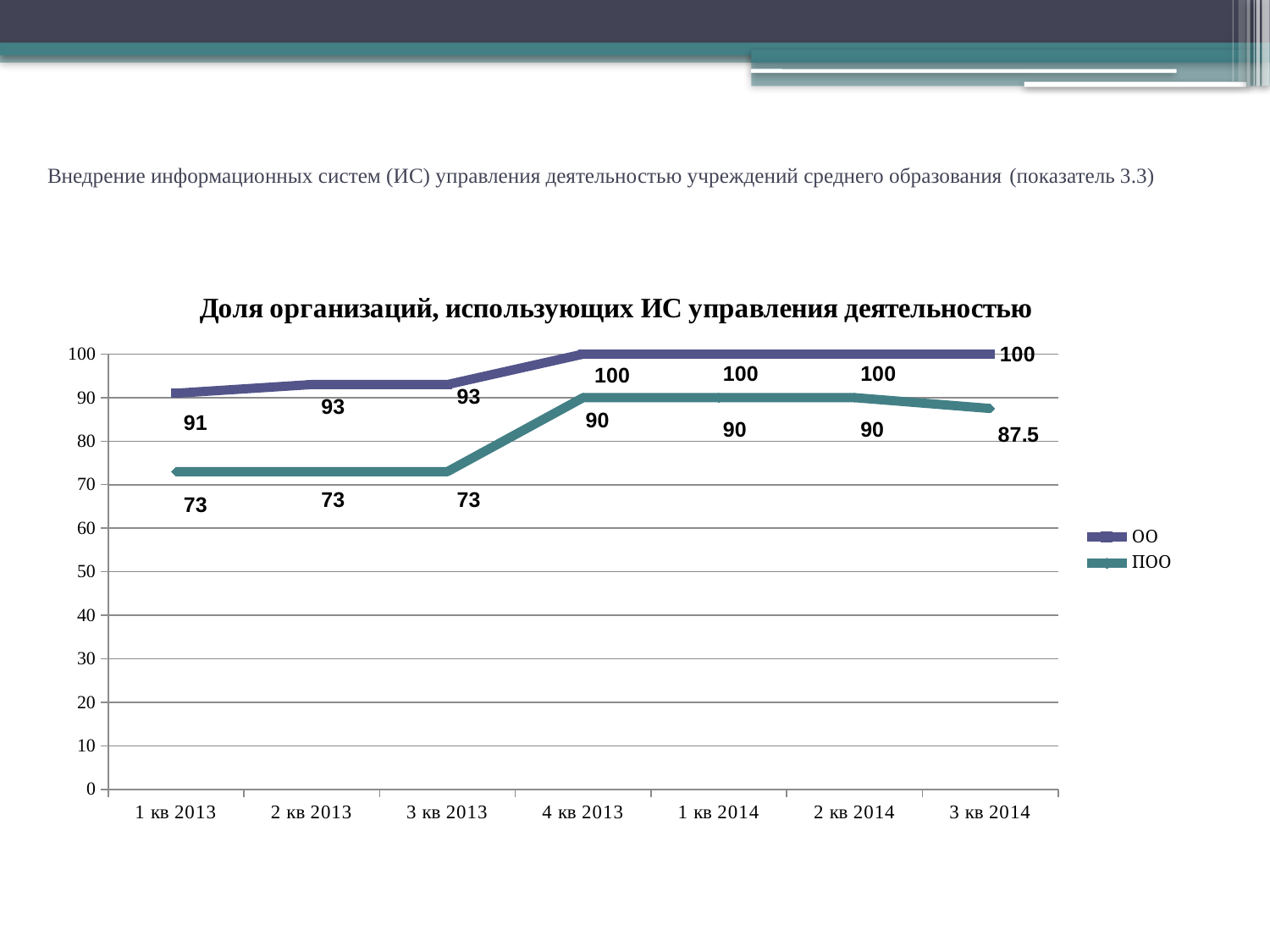

# Внедрение информационных систем (ИС) управления деятельностью учреждений среднего образования (показатель 3.3)

### Chart: Доля организаций, использующих ИС управления деятельностью

| Category | ОО | ПОО |
|---|---|---|
| 1 кв 2013 | 91.0 | 73.0 |
| 2 кв 2013 | 93.0 | 73.0 |
| 3 кв 2013 | 93.0 | 73.0 |
| 4 кв 2013 | 100.0 | 90.0 |
| 1 кв 2014 | 100.0 | 90.0 |
| 2 кв 2014 | 100.0 | 90.0 |
| 3 кв 2014 | 100.0 | 87.5 |